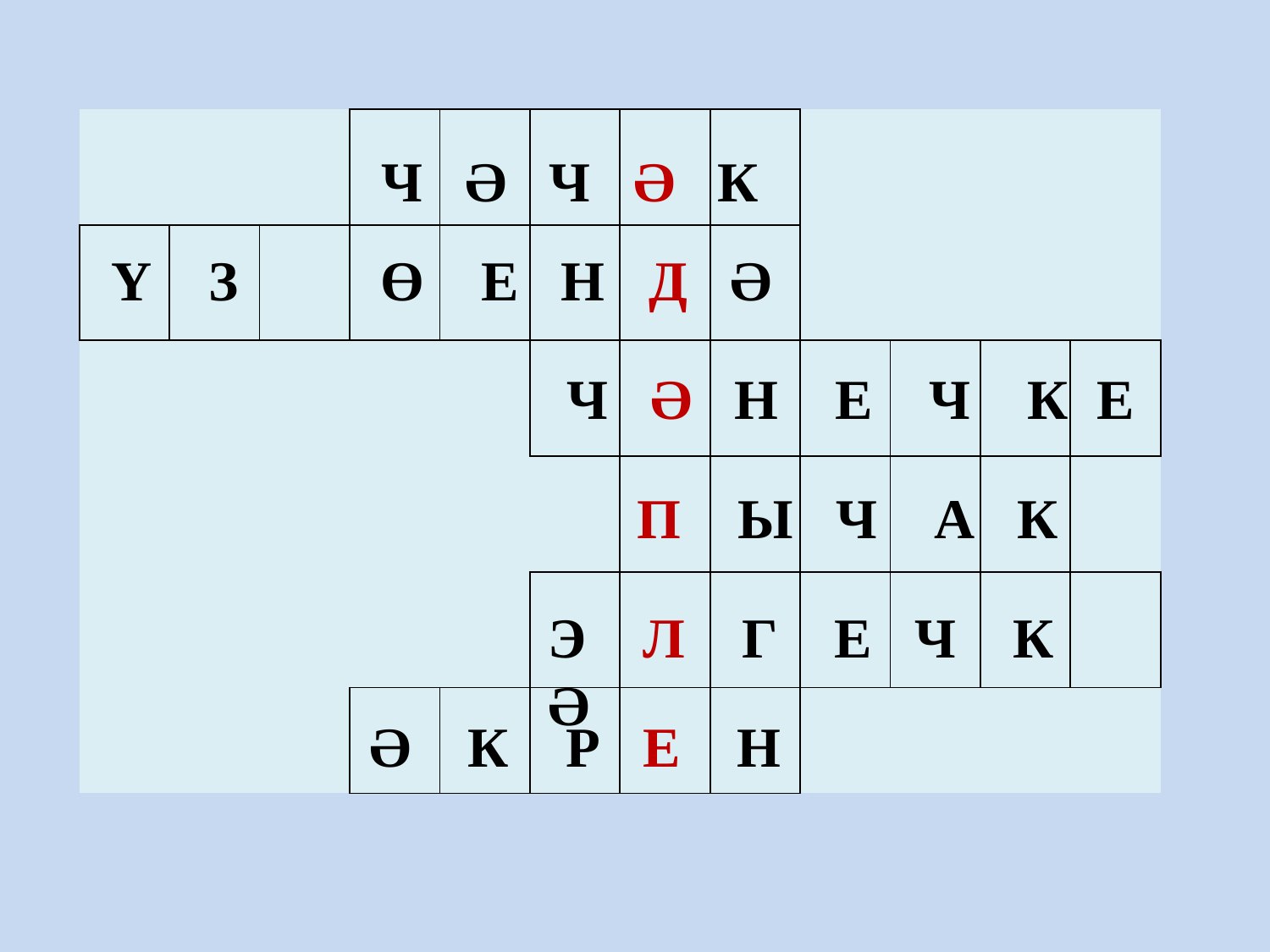

|  |  |  |  |  |  |  |  |  |  |  |  |
| --- | --- | --- | --- | --- | --- | --- | --- | --- | --- | --- | --- |
|  |  |  |  |  |  |  |  |  |  |  |  |
|  |  |  |  |  |  |  |  |  |  |  |  |
|  |  |  |  |  |  |  |  |  |  |  |  |
|  |  |  |  |  |  |  |  |  |  |  |  |
|  |  |  |  |  |  |  |  |  |  |  |  |
   Ч   Ә   Ч   Ә   К
Ү    З          Ө    Е   Н   Д   Ә
  Ч   Ә   Н    Е    Ч    К  Е
П    Ы   Ч    А   К
Э    Л    Г    Е   Ч    К   Ә
Ә    К    Р   Е    Н